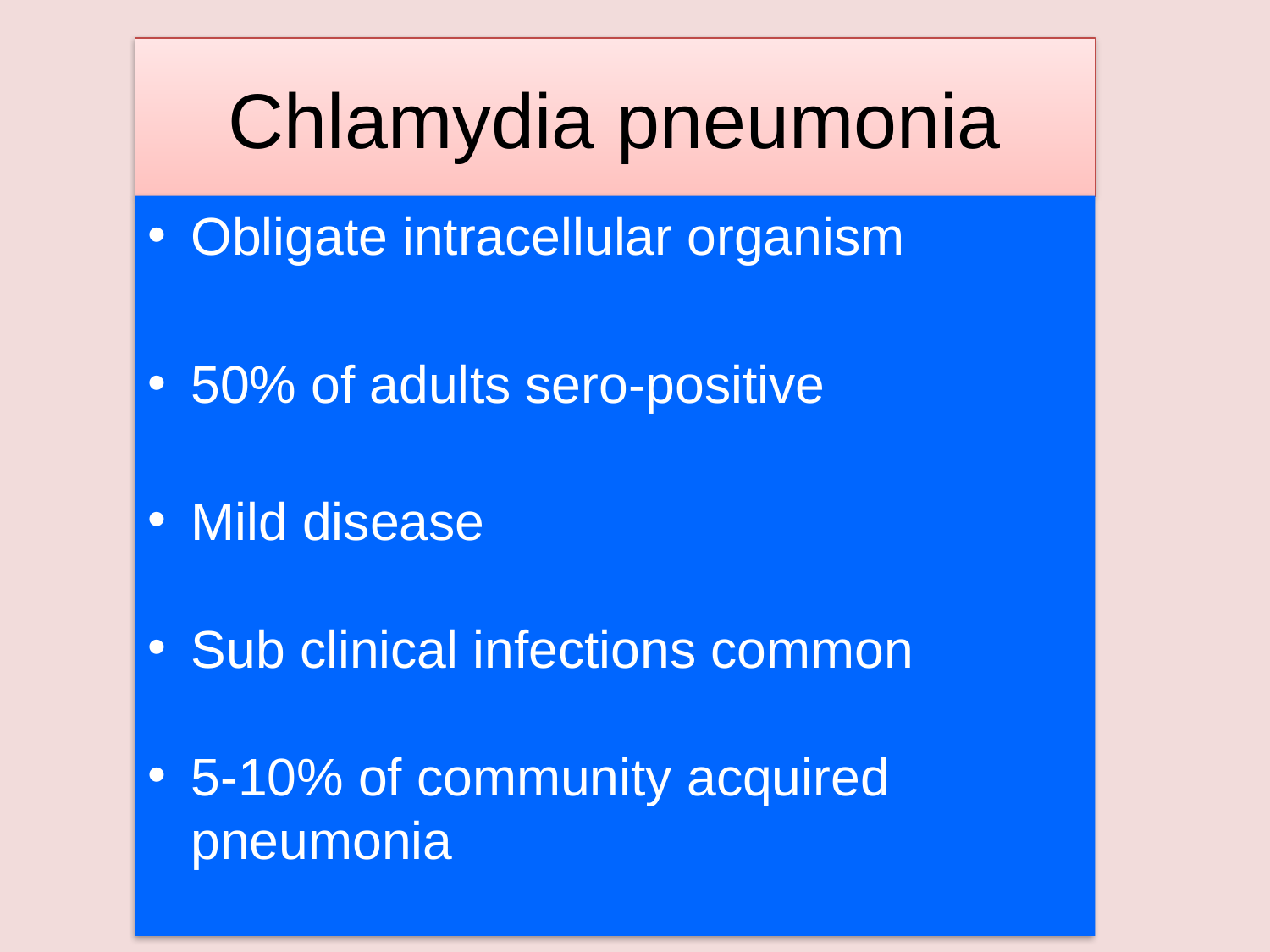

# Chlamydia pneumonia
Obligate intracellular organism

50% of adults sero-positive

Mild disease
Sub clinical infections common
5-10% of community acquired pneumonia